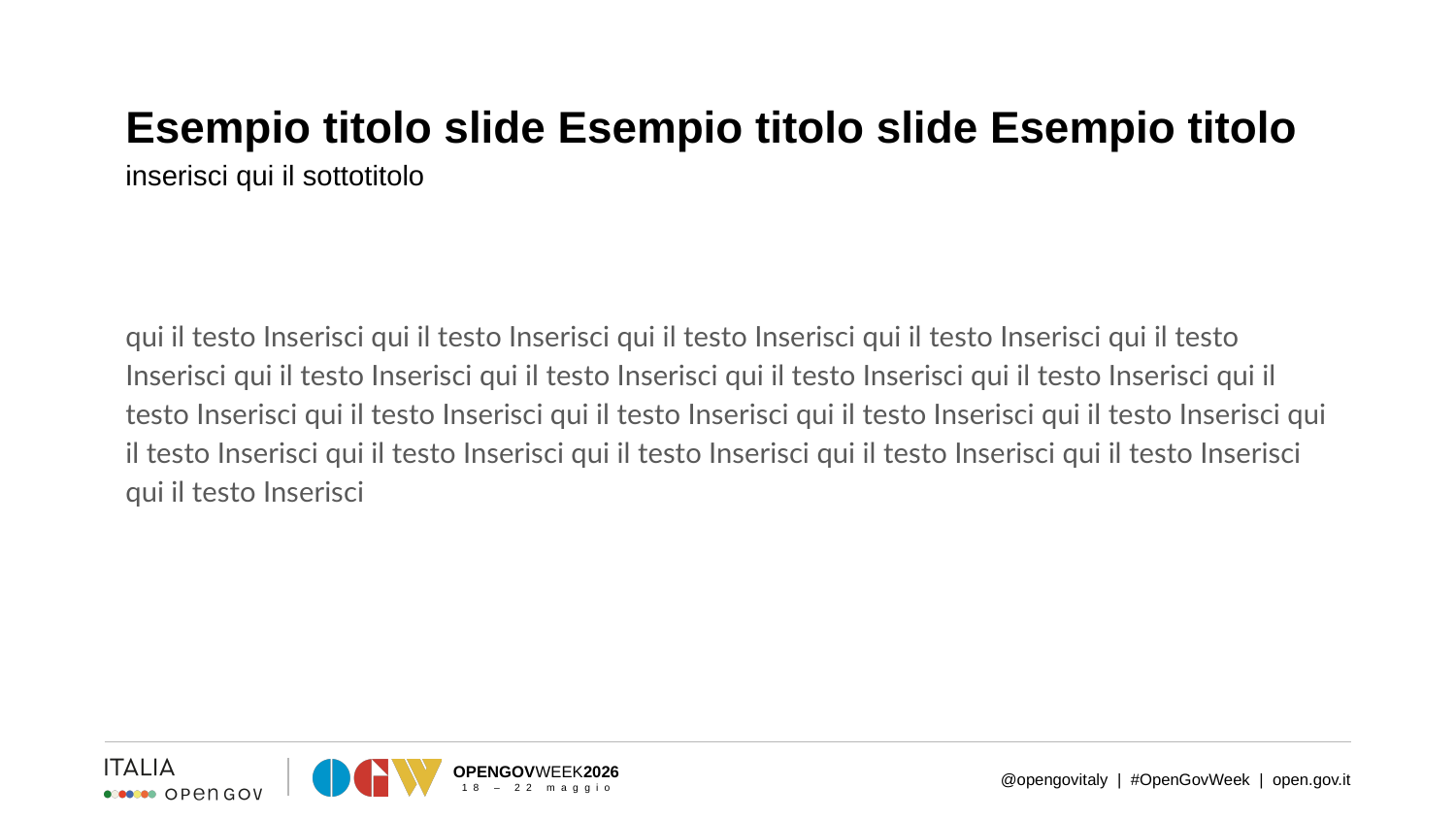

Esempio titolo slide Esempio titolo slide Esempio titolo
inserisci qui il sottotitolo
qui il testo Inserisci qui il testo Inserisci qui il testo Inserisci qui il testo Inserisci qui il testo Inserisci qui il testo Inserisci qui il testo Inserisci qui il testo Inserisci qui il testo Inserisci qui il testo Inserisci qui il testo Inserisci qui il testo Inserisci qui il testo Inserisci qui il testo Inserisci qui il testo Inserisci qui il testo Inserisci qui il testo Inserisci qui il testo Inserisci qui il testo Inserisci qui il testo Inserisci